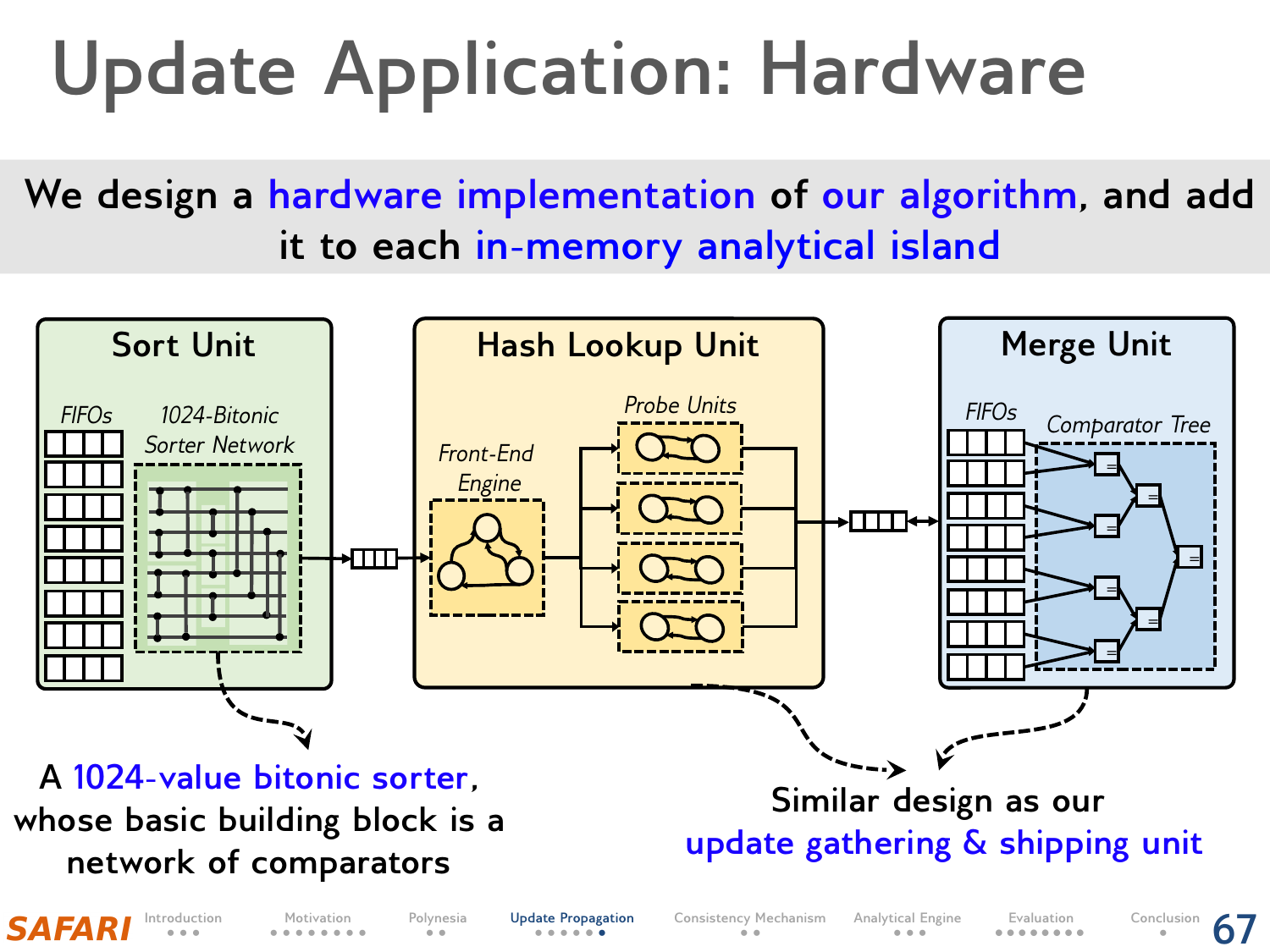

# Update Application: Hardware
We design a hardware implementation of our algorithm, and add it to each in-memory analytical island
Merge Unit
FIFOs
Comparator Tree

=
=
=
=
=
=
=
Hash Lookup Unit
Probe Units

Front-End
Engine

Sort Unit
FIFOs
1024-Bitonic Sorter Network

A 1024-value bitonic sorter, whose basic building block is a network of comparators
Similar design as our
 update gathering & shipping unit
67
| Introduction | Motivation | Polynesia | Update Propagation | Consistency Mechanism | Analytical Engine | Evaluation | Conclusion |
| --- | --- | --- | --- | --- | --- | --- | --- |
| ● ● ● | ● ● ● ● ● ● ● ● | ● ● | ● ● ● ● ● ● | ● ● | ● ● ● | ● ● ● ● ● ● ● ● | ● |